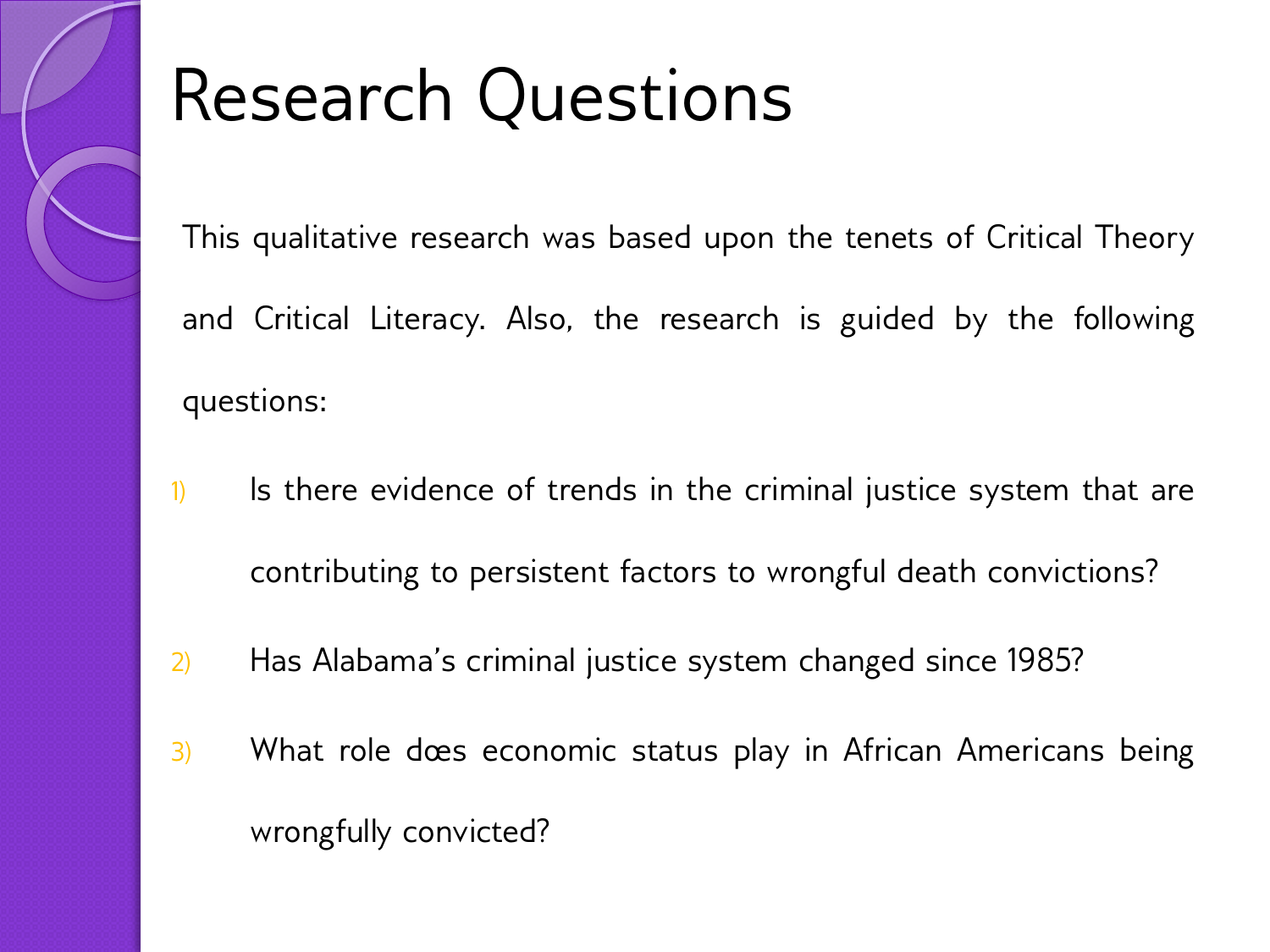

# Research Questions
This qualitative research was based upon the tenets of Critical Theory and Critical Literacy. Also, the research is guided by the following questions:
Is there evidence of trends in the criminal justice system that are contributing to persistent factors to wrongful death convictions?
Has Alabama’s criminal justice system changed since 1985?
What role does economic status play in African Americans being wrongfully convicted?